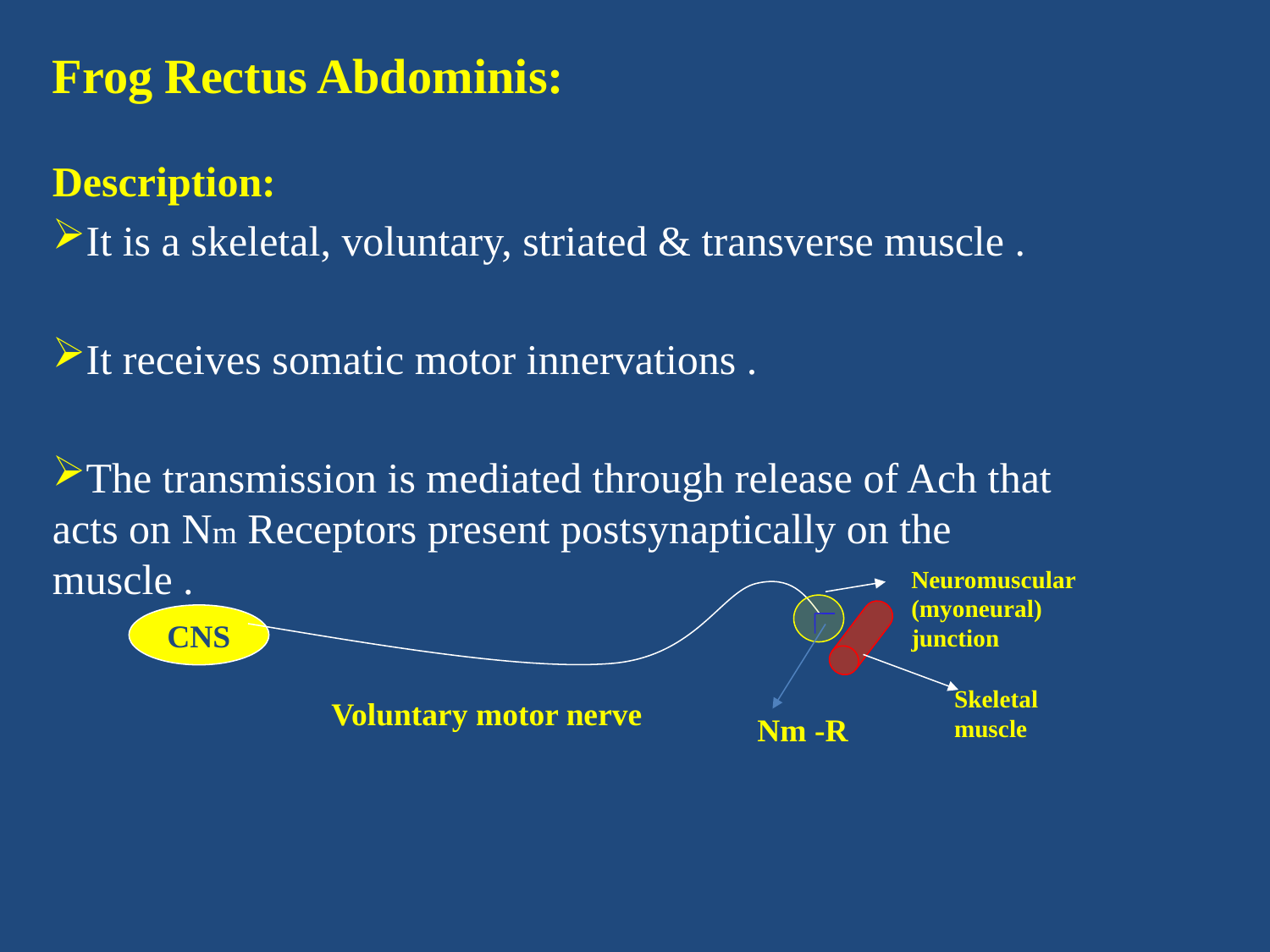

# Frog Rectus Abdominis:
Description:
It is a skeletal, voluntary, striated & transverse muscle .

It receives somatic motor innervations .

The transmission is mediated through release of Ach that acts on Nm Receptors present postsynaptically on the muscle .

Neuromuscular (myoneural)
junction

CNS

Skeletal muscle
Voluntary motor nerve
Nm -R